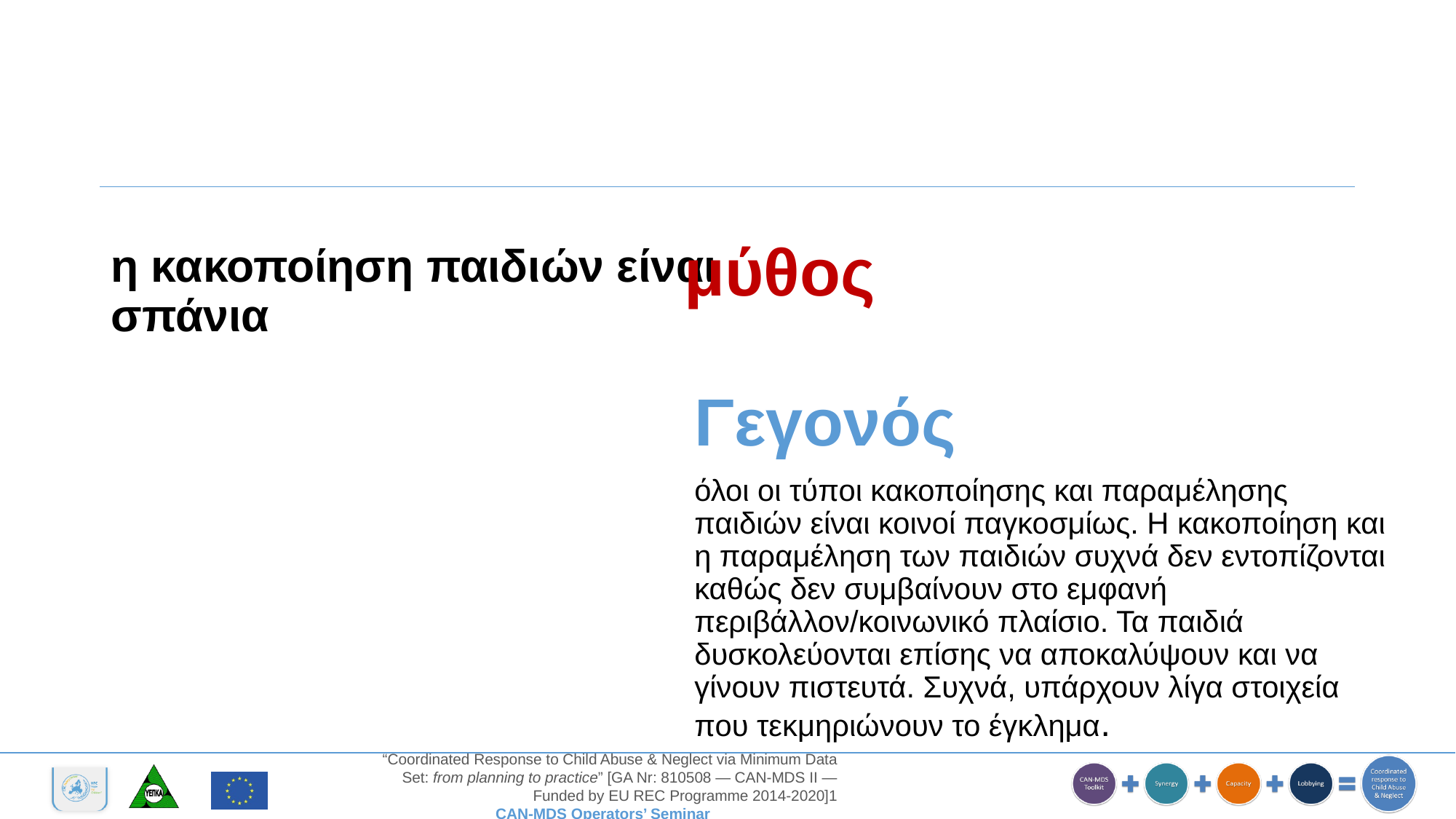

μύθος
η κακοποίηση παιδιών είναι σπάνια
Γεγονός
όλοι οι τύποι κακοποίησης και παραμέλησης παιδιών είναι κοινοί παγκοσμίως. Η κακοποίηση και η παραμέληση των παιδιών συχνά δεν εντοπίζονται καθώς δεν συμβαίνουν στο εμφανή περιβάλλον/κοινωνικό πλαίσιο. Τα παιδιά δυσκολεύονται επίσης να αποκαλύψουν και να γίνουν πιστευτά. Συχνά, υπάρχουν λίγα στοιχεία που τεκμηριώνουν το έγκλημα.